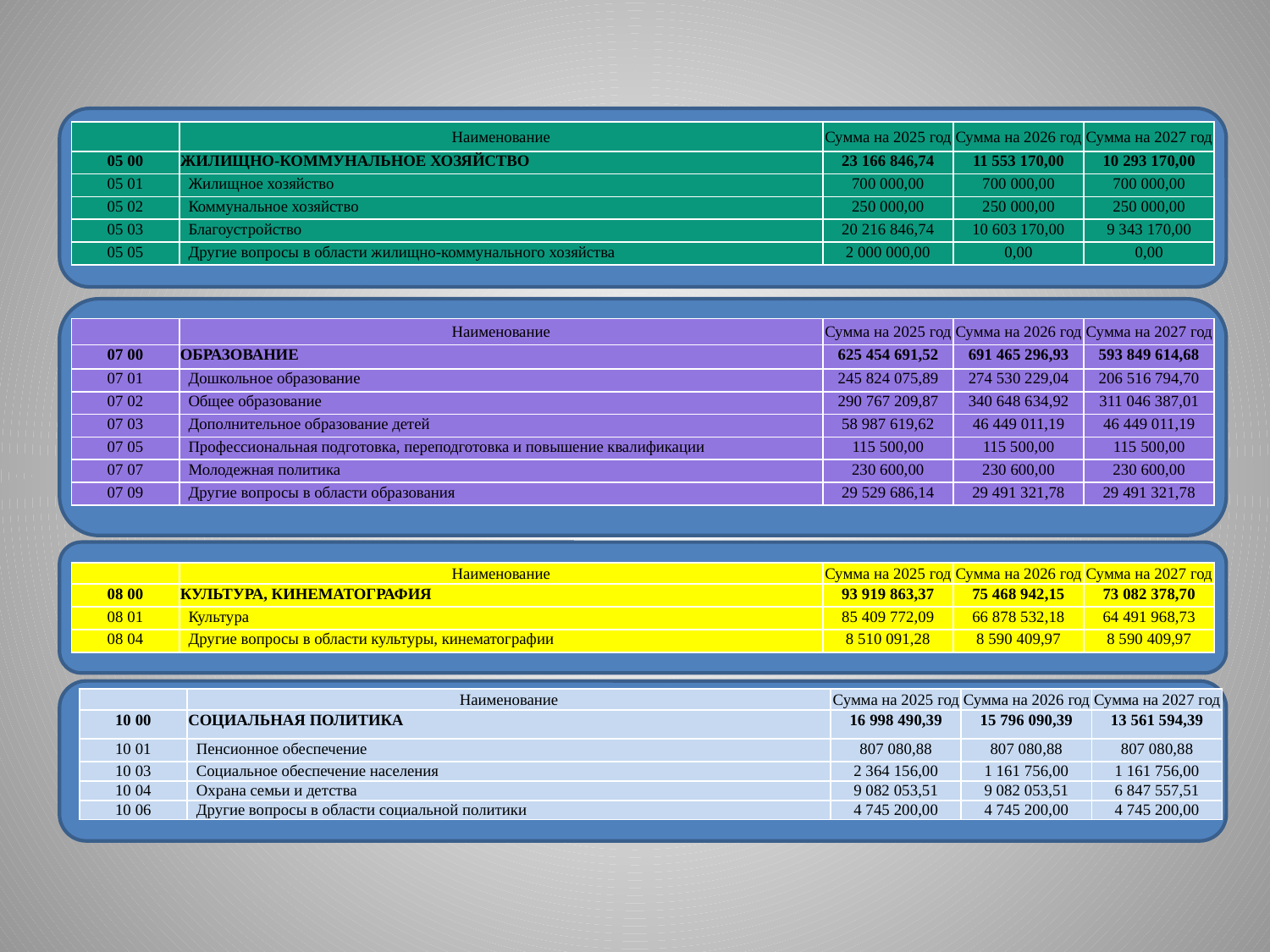

|  | Наименование | Сумма на 2025 год | Сумма на 2026 год | Сумма на 2027 год |
| --- | --- | --- | --- | --- |
| 05 00 | ЖИЛИЩНО-КОММУНАЛЬНОЕ ХОЗЯЙСТВО | 23 166 846,74 | 11 553 170,00 | 10 293 170,00 |
| 05 01 | Жилищное хозяйство | 700 000,00 | 700 000,00 | 700 000,00 |
| 05 02 | Коммунальное хозяйство | 250 000,00 | 250 000,00 | 250 000,00 |
| 05 03 | Благоустройство | 20 216 846,74 | 10 603 170,00 | 9 343 170,00 |
| 05 05 | Другие вопросы в области жилищно-коммунального хозяйства | 2 000 000,00 | 0,00 | 0,00 |

|  | Наименование | Сумма на 2025 год | Сумма на 2026 год | Сумма на 2027 год |
| --- | --- | --- | --- | --- |
| 07 00 | ОБРАЗОВАНИЕ | 625 454 691,52 | 691 465 296,93 | 593 849 614,68 |
| 07 01 | Дошкольное образование | 245 824 075,89 | 274 530 229,04 | 206 516 794,70 |
| 07 02 | Общее образование | 290 767 209,87 | 340 648 634,92 | 311 046 387,01 |
| 07 03 | Дополнительное образование детей | 58 987 619,62 | 46 449 011,19 | 46 449 011,19 |
| 07 05 | Профессиональная подготовка, переподготовка и повышение квалификации | 115 500,00 | 115 500,00 | 115 500,00 |
| 07 07 | Молодежная политика | 230 600,00 | 230 600,00 | 230 600,00 |
| 07 09 | Другие вопросы в области образования | 29 529 686,14 | 29 491 321,78 | 29 491 321,78 |

|  | Наименование | Сумма на 2025 год | Сумма на 2026 год | Сумма на 2027 год |
| --- | --- | --- | --- | --- |
| 08 00 | КУЛЬТУРА, КИНЕМАТОГРАФИЯ | 93 919 863,37 | 75 468 942,15 | 73 082 378,70 |
| 08 01 | Культура | 85 409 772,09 | 66 878 532,18 | 64 491 968,73 |
| 08 04 | Другие вопросы в области культуры, кинематографии | 8 510 091,28 | 8 590 409,97 | 8 590 409,97 |

|  | Наименование | Сумма на 2025 год | Сумма на 2026 год | Сумма на 2027 год |
| --- | --- | --- | --- | --- |
| 10 00 | СОЦИАЛЬНАЯ ПОЛИТИКА | 16 998 490,39 | 15 796 090,39 | 13 561 594,39 |
| 10 01 | Пенсионное обеспечение | 807 080,88 | 807 080,88 | 807 080,88 |
| 10 03 | Социальное обеспечение населения | 2 364 156,00 | 1 161 756,00 | 1 161 756,00 |
| 10 04 | Охрана семьи и детства | 9 082 053,51 | 9 082 053,51 | 6 847 557,51 |
| 10 06 | Другие вопросы в области социальной политики | 4 745 200,00 | 4 745 200,00 | 4 745 200,00 |